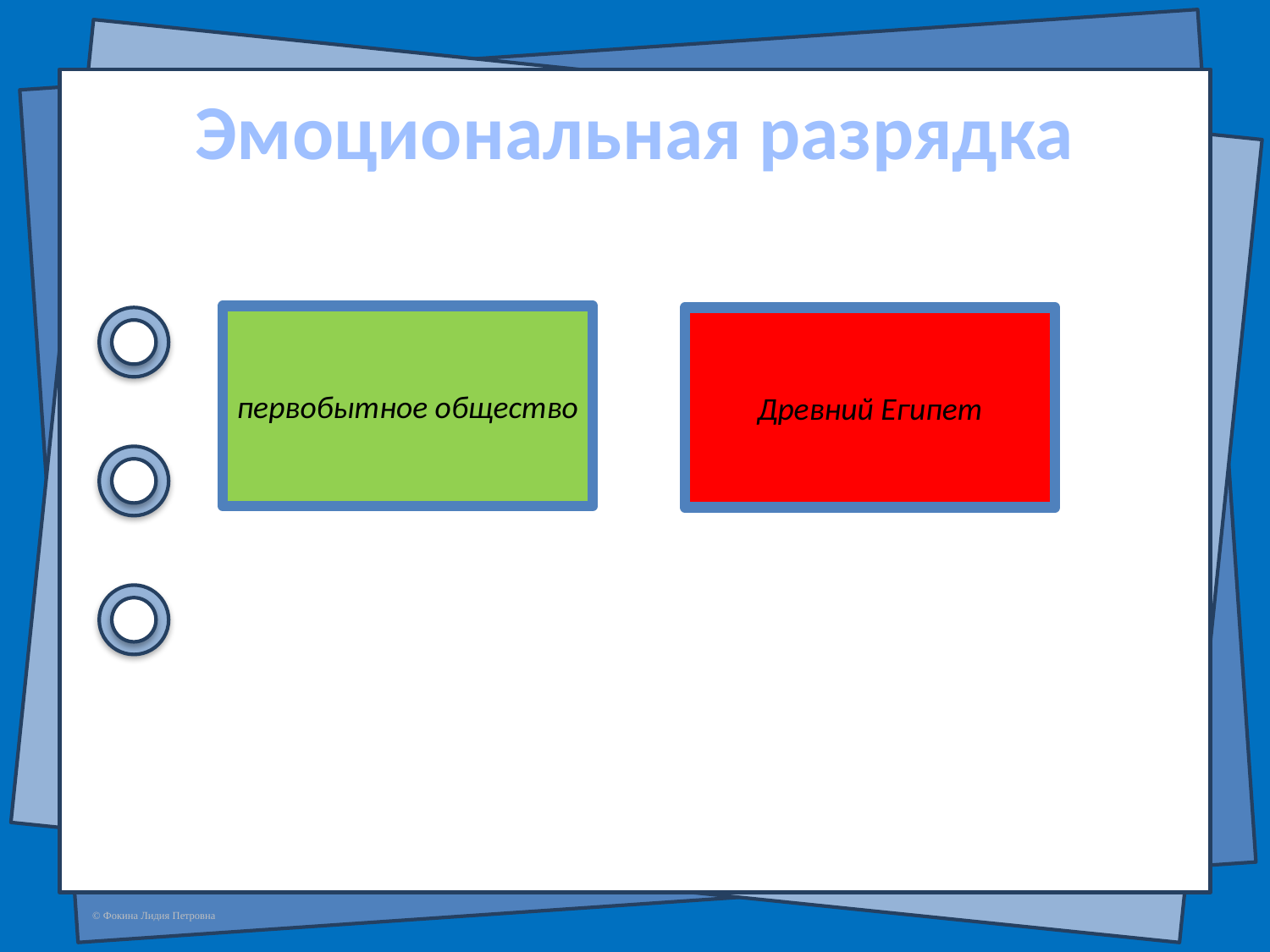

# Эмоциональная разрядка
первобытное общество
Древний Египет